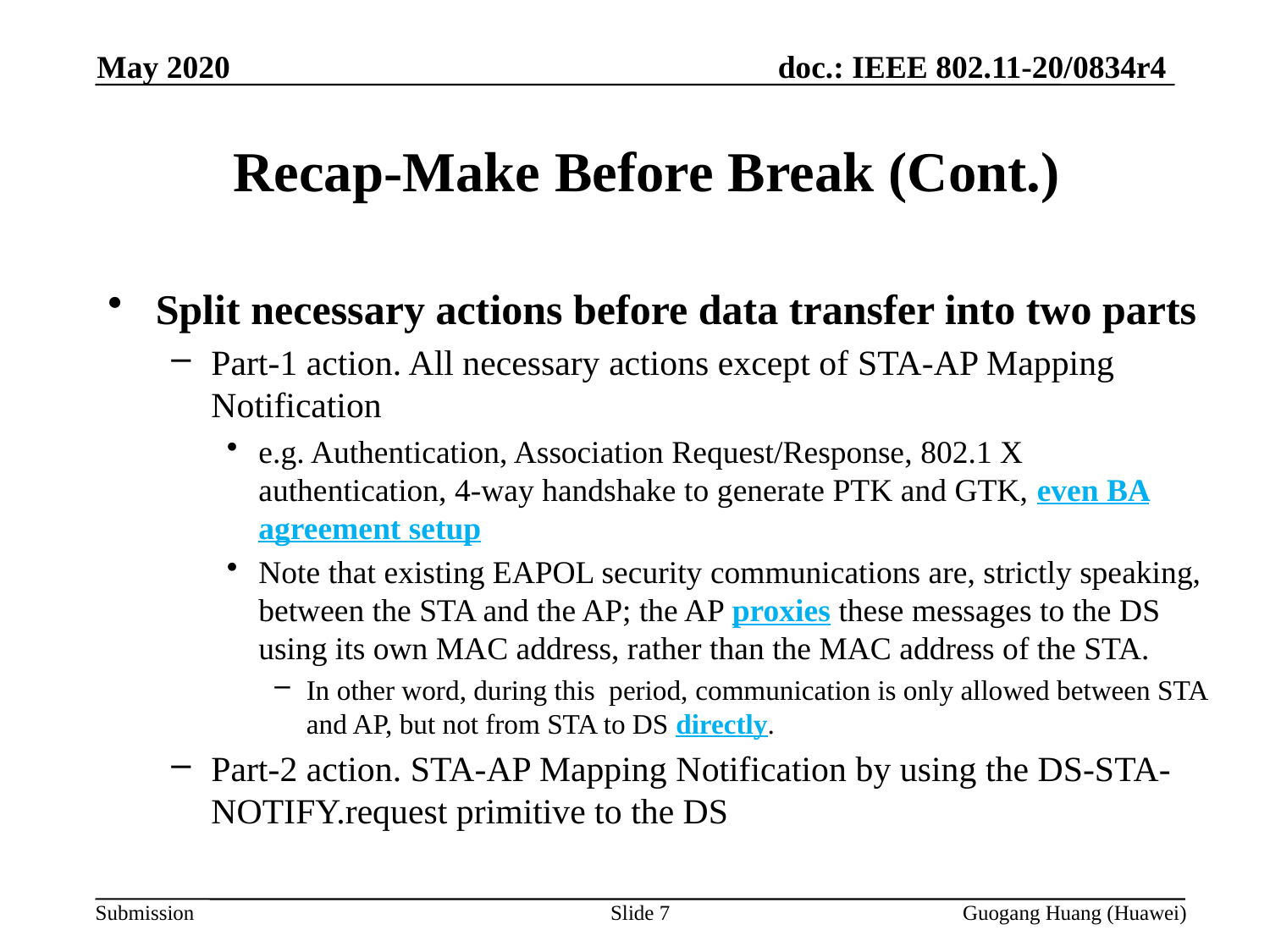

May 2020
Recap-Make Before Break (Cont.)
Split necessary actions before data transfer into two parts
Part-1 action. All necessary actions except of STA-AP Mapping Notification
e.g. Authentication, Association Request/Response, 802.1 X authentication, 4-way handshake to generate PTK and GTK, even BA agreement setup
Note that existing EAPOL security communications are, strictly speaking, between the STA and the AP; the AP proxies these messages to the DS using its own MAC address, rather than the MAC address of the STA.
In other word, during this  period, communication is only allowed between STA and AP, but not from STA to DS directly.
Part-2 action. STA-AP Mapping Notification by using the DS-STA-NOTIFY.request primitive to the DS
Slide 7
Guogang Huang (Huawei)